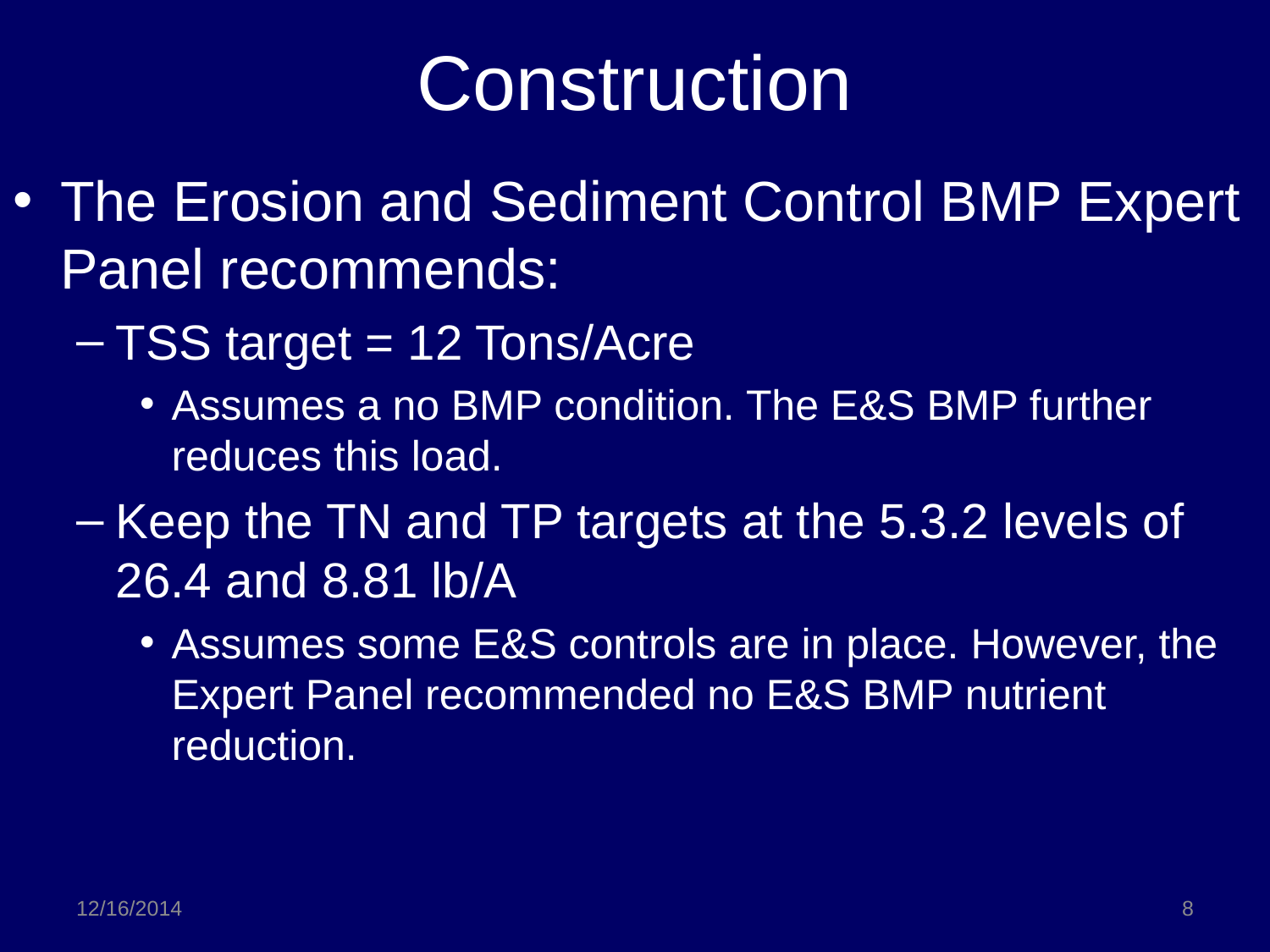

# Construction
The Erosion and Sediment Control BMP Expert Panel recommends:
TSS target = 12 Tons/Acre
Assumes a no BMP condition. The E&S BMP further reduces this load.
Keep the TN and TP targets at the 5.3.2 levels of 26.4 and 8.81 lb/A
Assumes some E&S controls are in place. However, the Expert Panel recommended no E&S BMP nutrient reduction.
12/16/2014
8